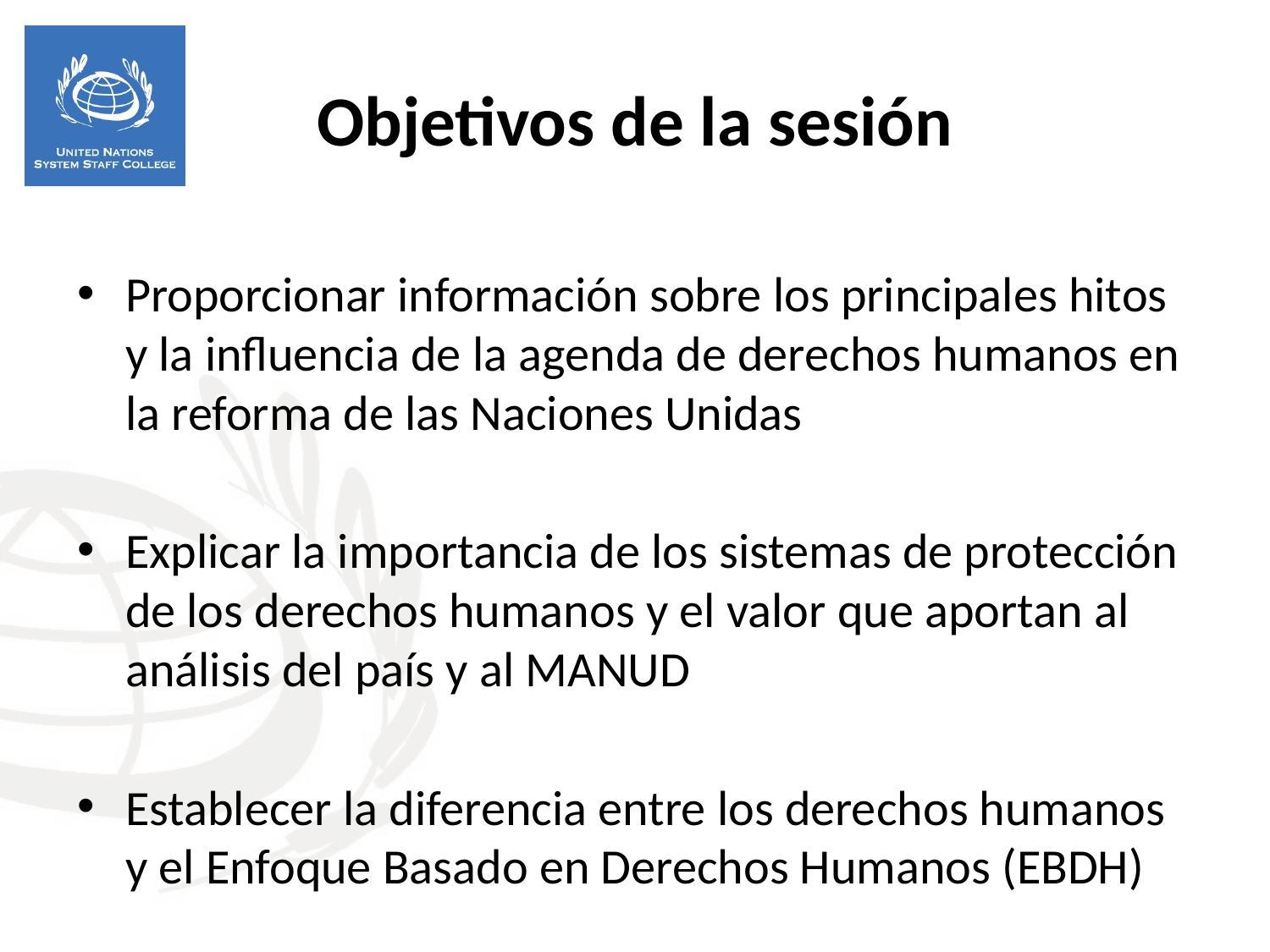

Objetivos de la sesión
Proporcionar información sobre los principales hitos y la influencia de la agenda de derechos humanos en la reforma de las Naciones Unidas

Explicar la importancia de los sistemas de protección de los derechos humanos y el valor que aportan al análisis del país y al MANUD

Establecer la diferencia entre los derechos humanos y el Enfoque Basado en Derechos Humanos (EBDH)